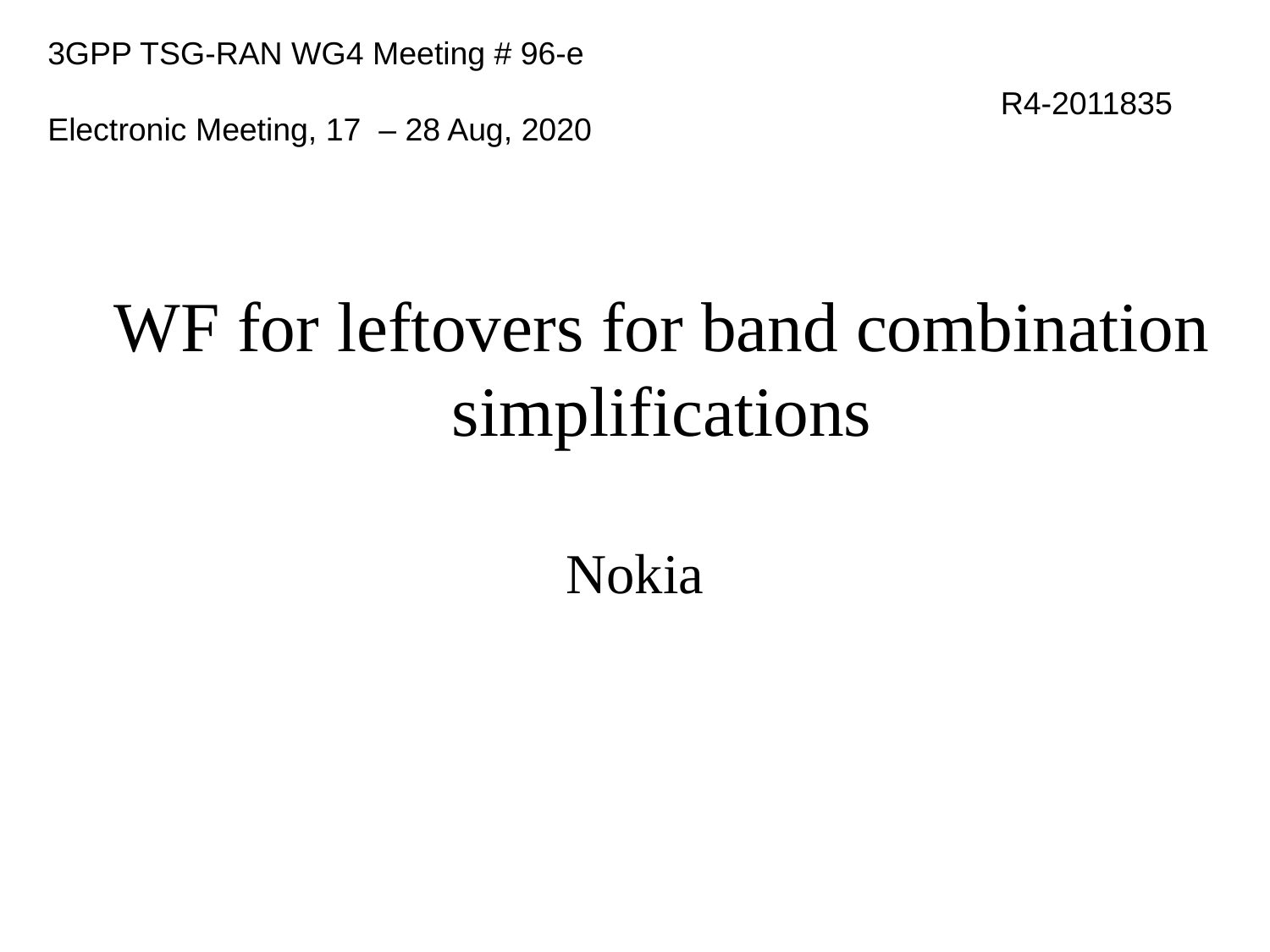

# 3GPP TSG-RAN WG4 Meeting # 96-e Electronic Meeting, 17  – 28 Aug, 2020
        R4-2011835
WF for leftovers for band combination simplifications
Nokia